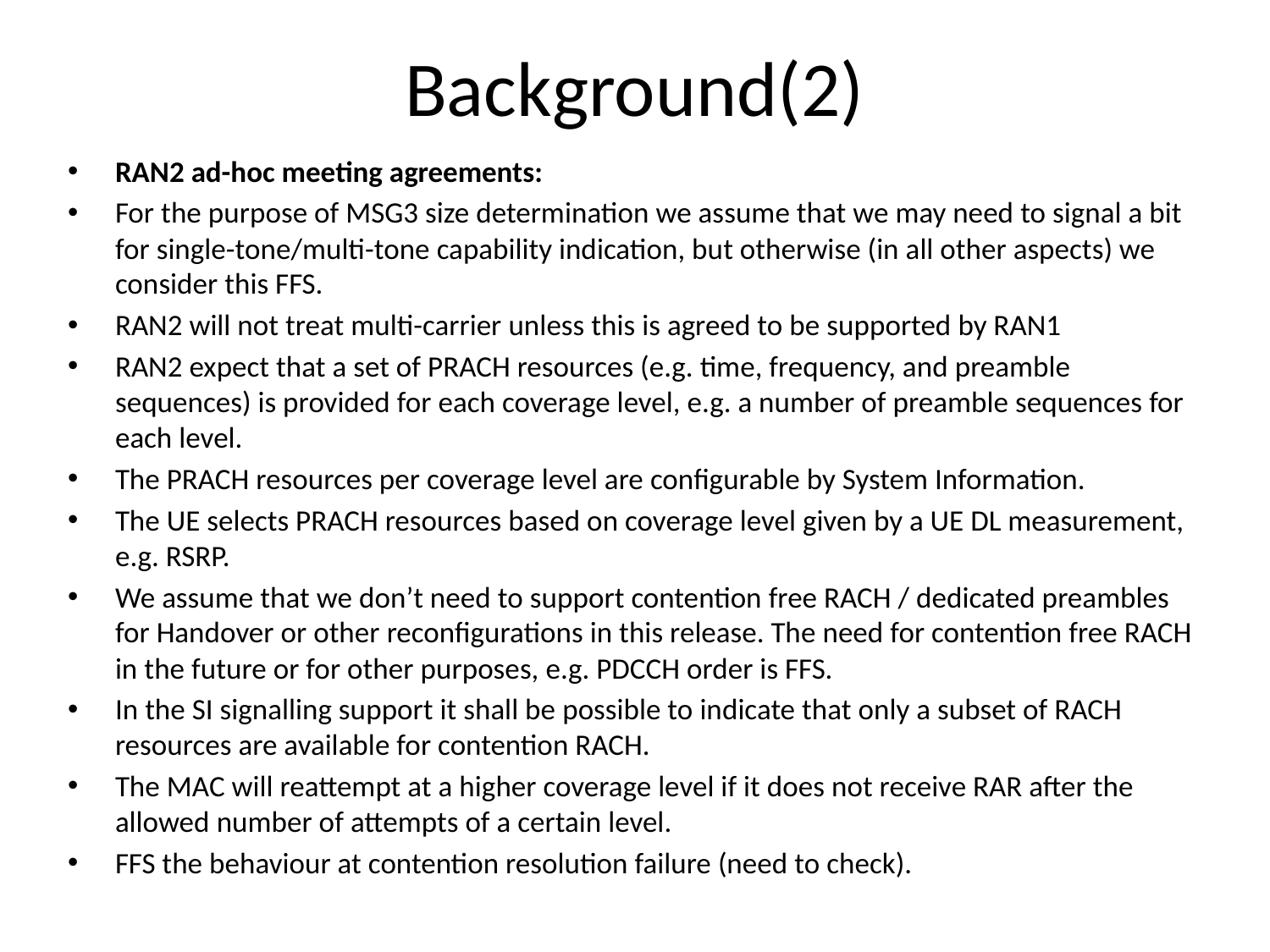

# Background(2)
RAN2 ad-hoc meeting agreements:
For the purpose of MSG3 size determination we assume that we may need to signal a bit for single-tone/multi-tone capability indication, but otherwise (in all other aspects) we consider this FFS.
RAN2 will not treat multi-carrier unless this is agreed to be supported by RAN1
RAN2 expect that a set of PRACH resources (e.g. time, frequency, and preamble sequences) is provided for each coverage level, e.g. a number of preamble sequences for each level.
The PRACH resources per coverage level are configurable by System Information.
The UE selects PRACH resources based on coverage level given by a UE DL measurement, e.g. RSRP.
We assume that we don’t need to support contention free RACH / dedicated preambles for Handover or other reconfigurations in this release. The need for contention free RACH in the future or for other purposes, e.g. PDCCH order is FFS.
In the SI signalling support it shall be possible to indicate that only a subset of RACH resources are available for contention RACH.
The MAC will reattempt at a higher coverage level if it does not receive RAR after the allowed number of attempts of a certain level.
FFS the behaviour at contention resolution failure (need to check).